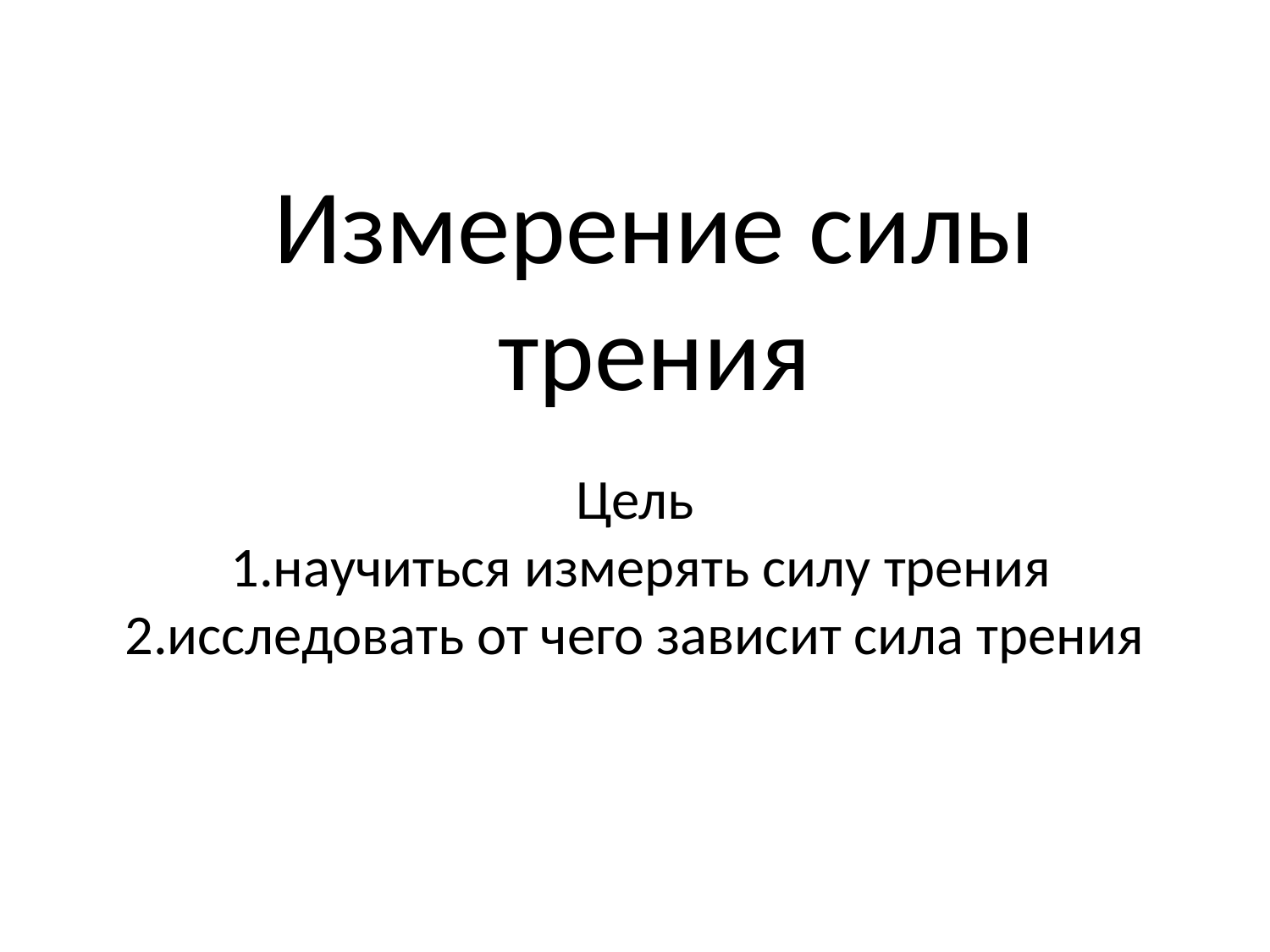

# Измерение cилы трения
Цель
 1.научиться измерять силу трения
2.исследовать от чего зависит сила трения